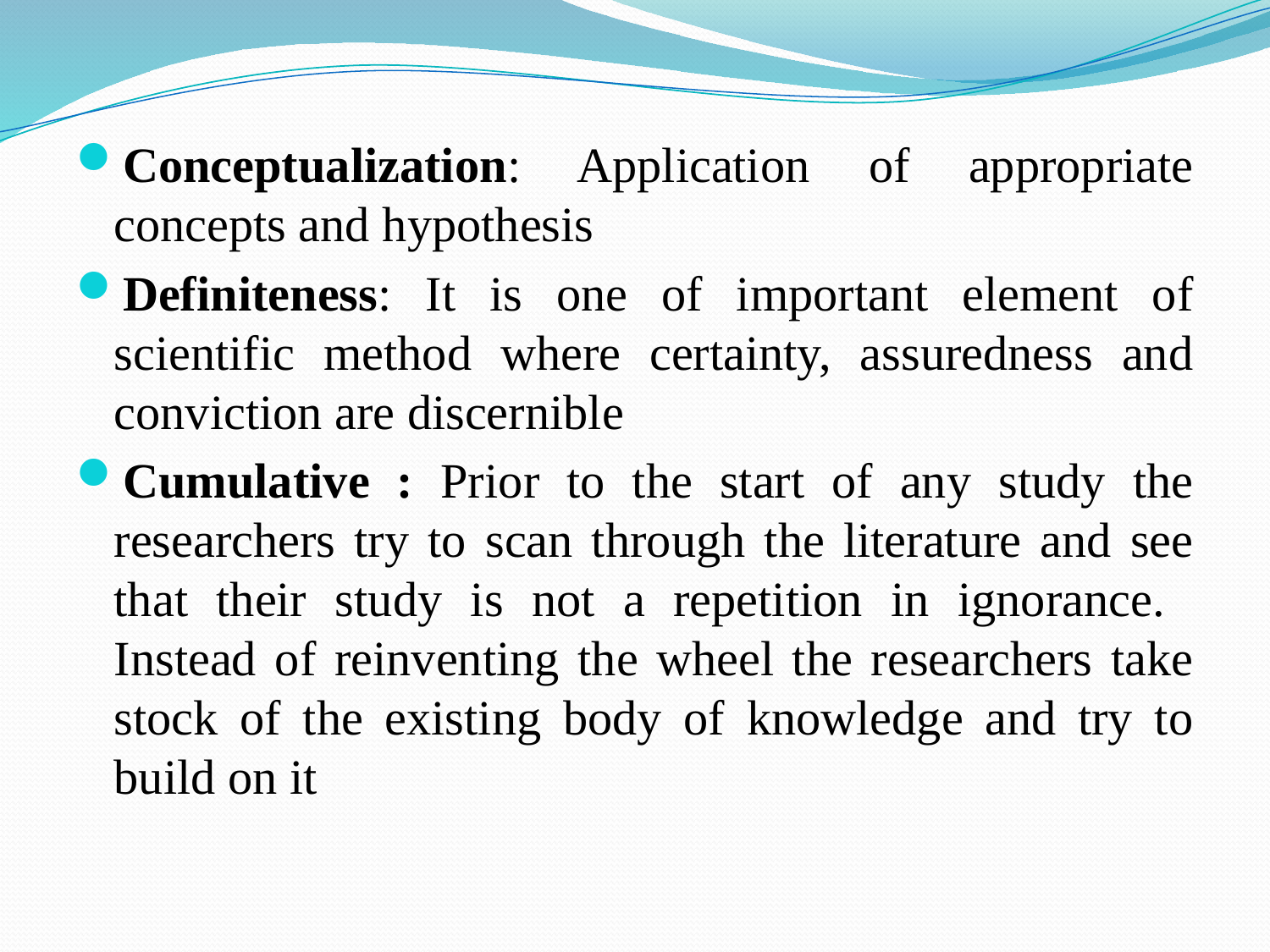

Conceptualization: Application of appropriate concepts and hypothesis
Definiteness: It is one of important element of scientific method where certainty, assuredness and conviction are discernible
Cumulative : Prior to the start of any study the researchers try to scan through the literature and see that their study is not a repetition in ignorance.  Instead of reinventing the wheel the researchers take stock of the existing body of knowledge and try to build on it